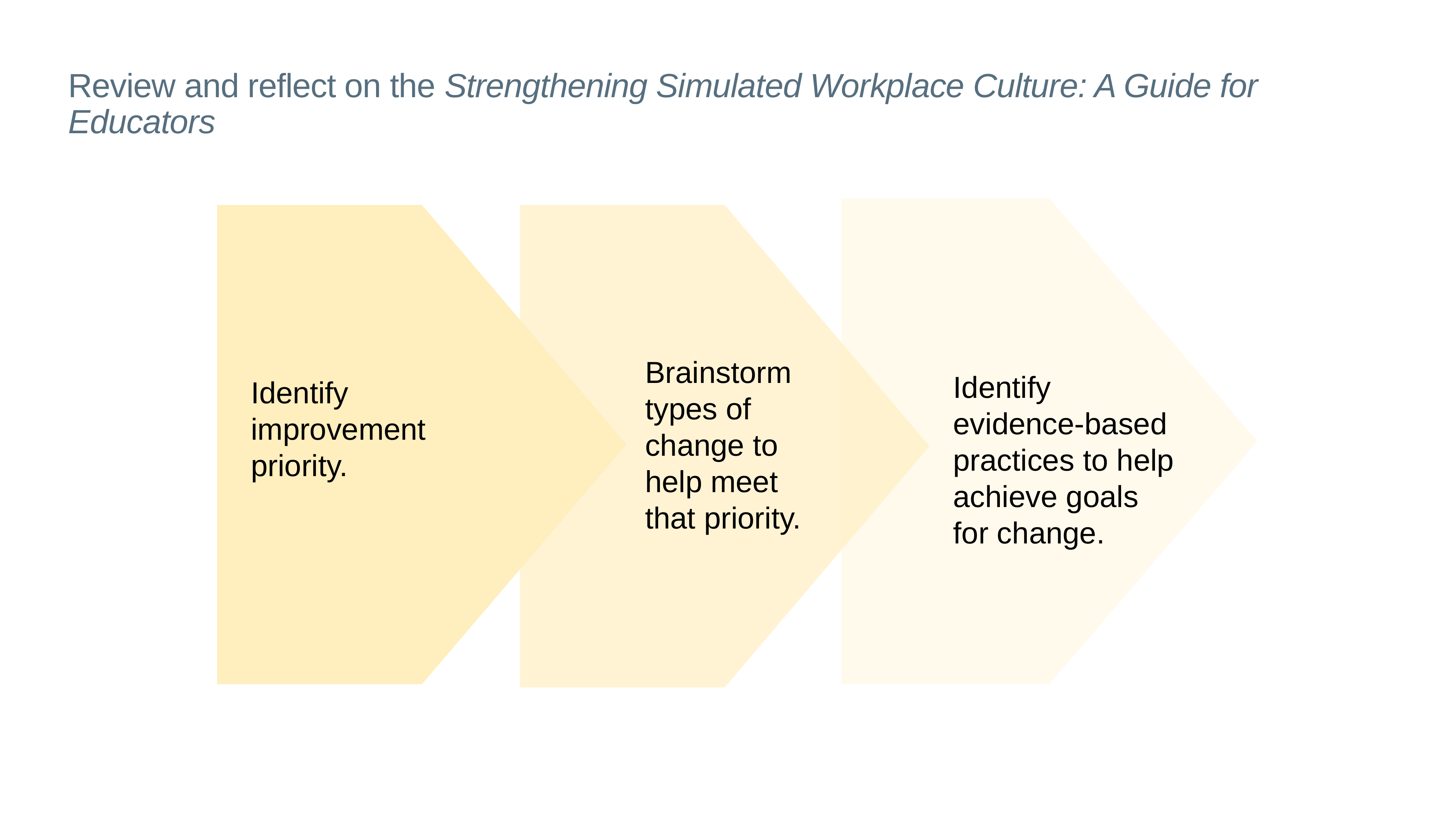

# Review and reflect on the Strengthening Simulated Workplace Culture: A Guide for Educators

Brainstorm types of change to help meet that priority.
Identify evidence-based practices to help achieve goals for change.
Identify improvement priority.
78